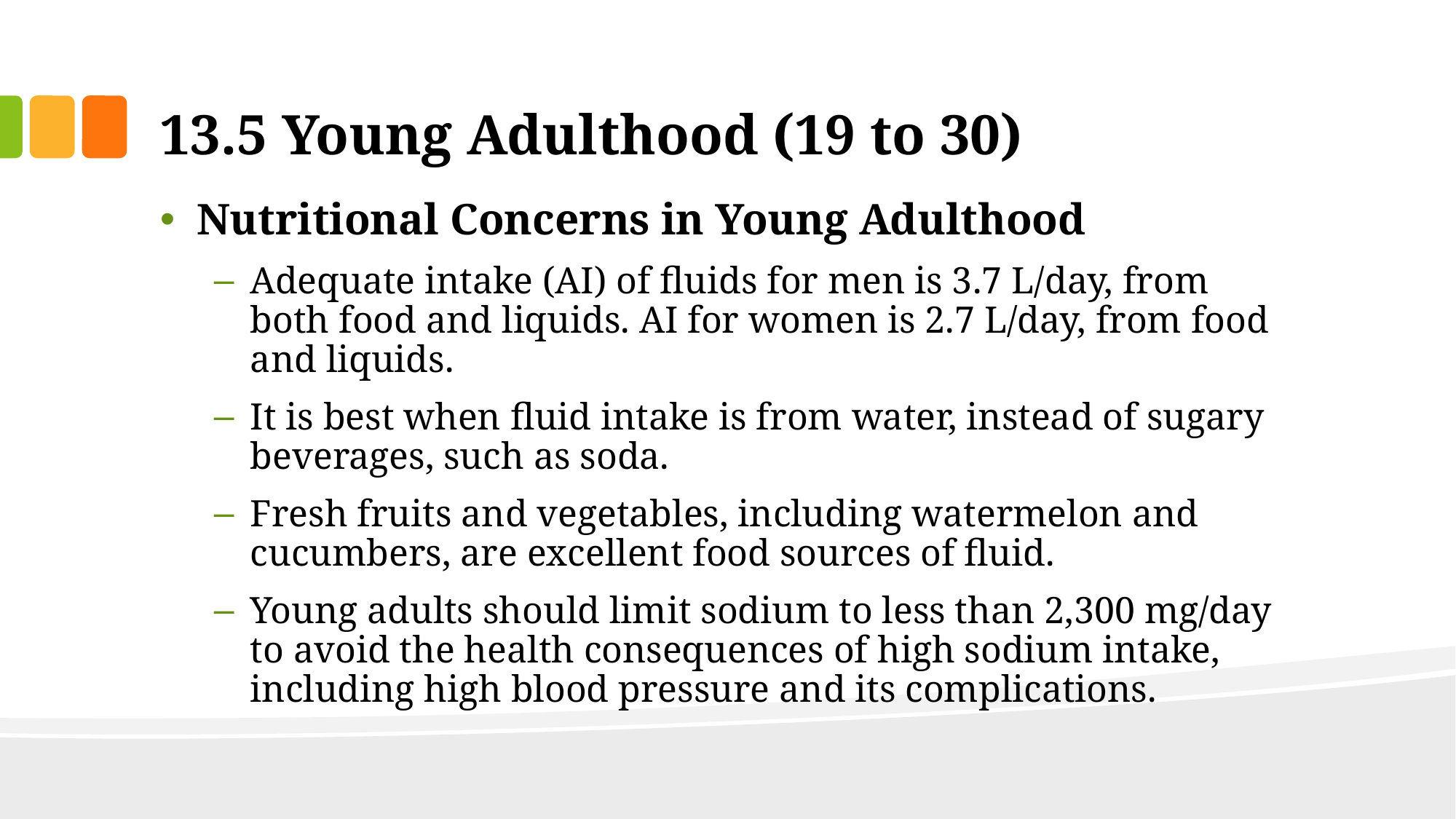

# 13.5 Young Adulthood (19 to 30)
Nutritional Concerns in Young Adulthood
Adequate intake (AI) of fluids for men is 3.7 L/day, from both food and liquids. AI for women is 2.7 L/day, from food and liquids.
It is best when fluid intake is from water, instead of sugary beverages, such as soda.
Fresh fruits and vegetables, including watermelon and cucumbers, are excellent food sources of fluid.
Young adults should limit sodium to less than 2,300 mg/day to avoid the health consequences of high sodium intake, including high blood pressure and its complications.